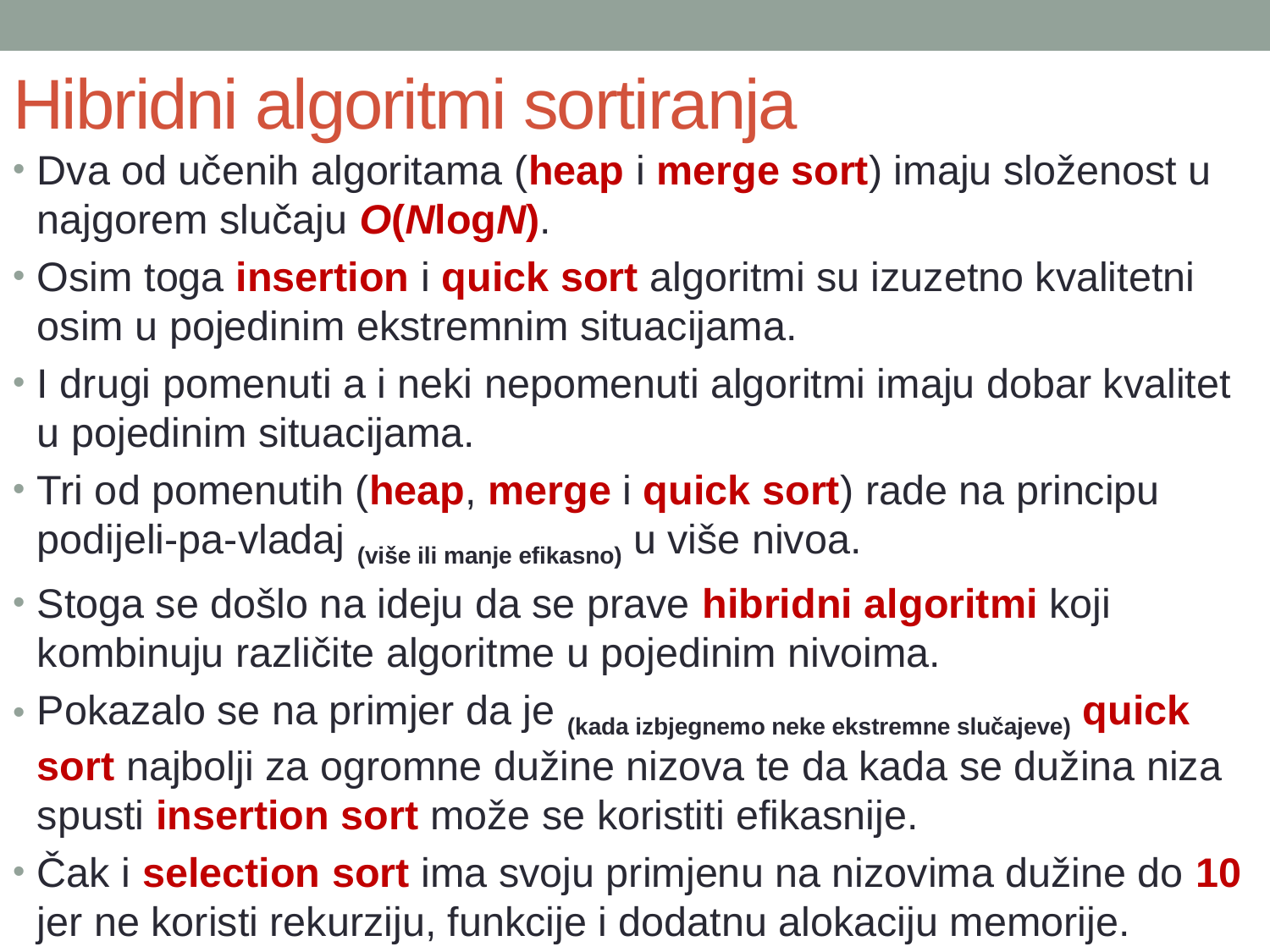

# Hibridni algoritmi sortiranja
Dva od učenih algoritama (heap i merge sort) imaju složenost u najgorem slučaju O(NlogN).
Osim toga insertion i quick sort algoritmi su izuzetno kvalitetni osim u pojedinim ekstremnim situacijama.
I drugi pomenuti a i neki nepomenuti algoritmi imaju dobar kvalitet u pojedinim situacijama.
Tri od pomenutih (heap, merge i quick sort) rade na principu podijeli-pa-vladaj (više ili manje efikasno) u više nivoa.
Stoga se došlo na ideju da se prave hibridni algoritmi koji kombinuju različite algoritme u pojedinim nivoima.
Pokazalo se na primjer da je (kada izbjegnemo neke ekstremne slučajeve) quick sort najbolji za ogromne dužine nizova te da kada se dužina niza spusti insertion sort može se koristiti efikasnije.
Čak i selection sort ima svoju primjenu na nizovima dužine do 10 jer ne koristi rekurziju, funkcije i dodatnu alokaciju memorije.